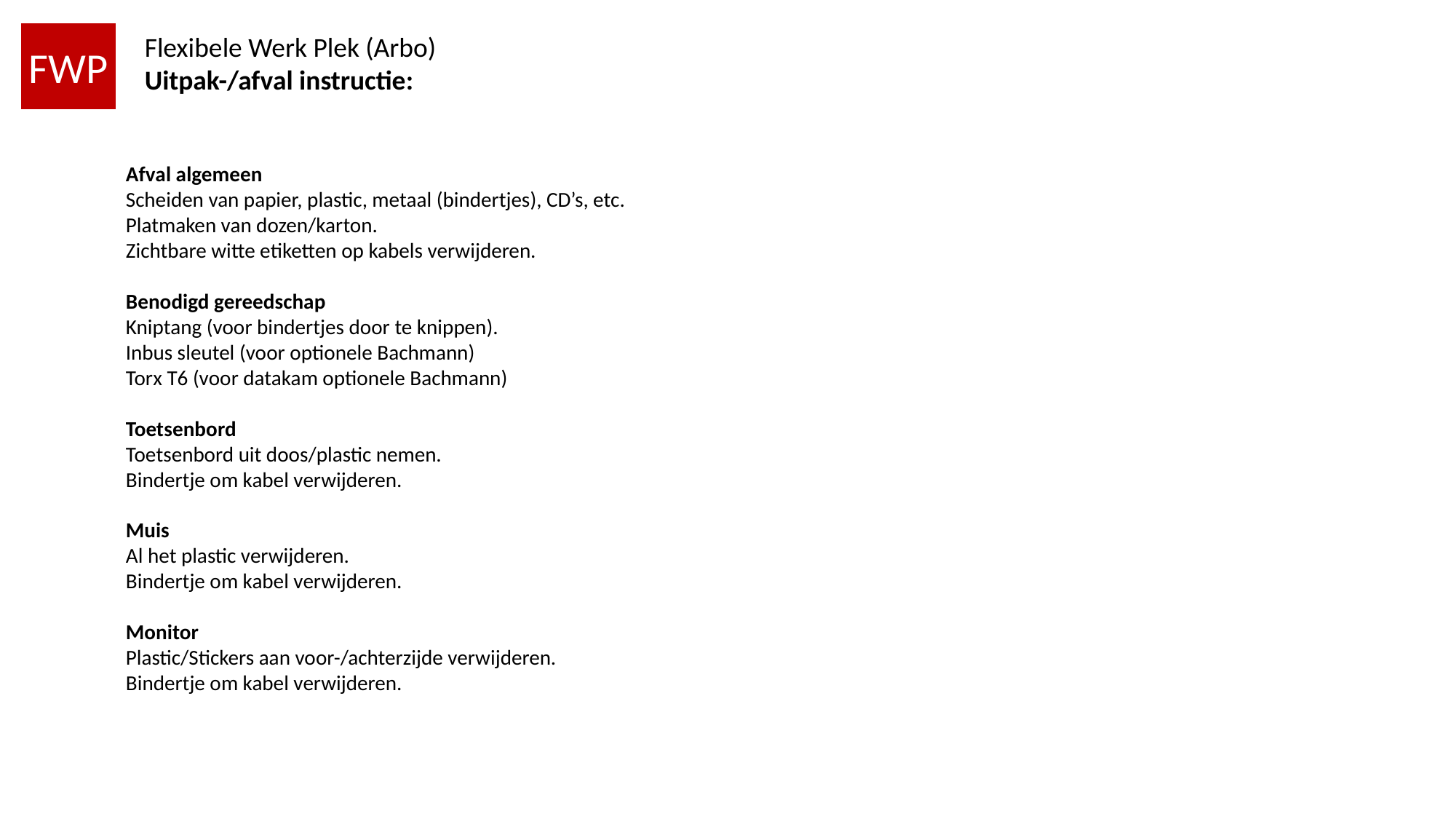

FWP
Flexibele Werk Plek (Arbo)
Uitpak-/afval instructie:
Afval algemeen
Scheiden van papier, plastic, metaal (bindertjes), CD’s, etc.
Platmaken van dozen/karton.
Zichtbare witte etiketten op kabels verwijderen.

Benodigd gereedschap
Kniptang (voor bindertjes door te knippen).
Inbus sleutel (voor optionele Bachmann)
Torx T6 (voor datakam optionele Bachmann)

Toetsenbord
Toetsenbord uit doos/plastic nemen.
Bindertje om kabel verwijderen.

Muis
Al het plastic verwijderen.
Bindertje om kabel verwijderen.

Monitor
Plastic/Stickers aan voor-/achterzijde verwijderen.
Bindertje om kabel verwijderen.